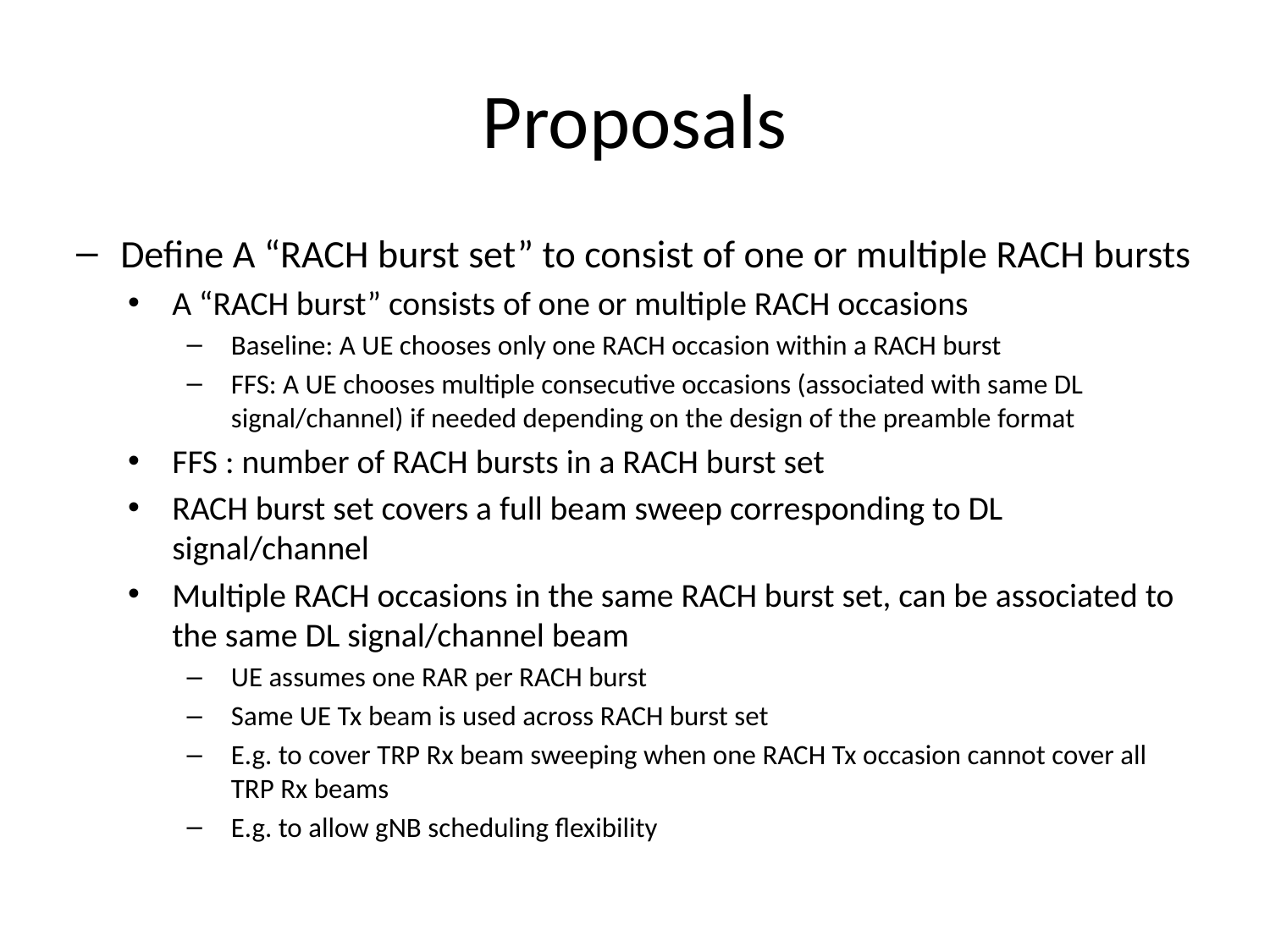

# Proposals
Define A “RACH burst set” to consist of one or multiple RACH bursts
A “RACH burst” consists of one or multiple RACH occasions
Baseline: A UE chooses only one RACH occasion within a RACH burst
FFS: A UE chooses multiple consecutive occasions (associated with same DL signal/channel) if needed depending on the design of the preamble format
FFS : number of RACH bursts in a RACH burst set
RACH burst set covers a full beam sweep corresponding to DL signal/channel
Multiple RACH occasions in the same RACH burst set, can be associated to the same DL signal/channel beam
UE assumes one RAR per RACH burst
Same UE Tx beam is used across RACH burst set
E.g. to cover TRP Rx beam sweeping when one RACH Tx occasion cannot cover all TRP Rx beams
E.g. to allow gNB scheduling flexibility